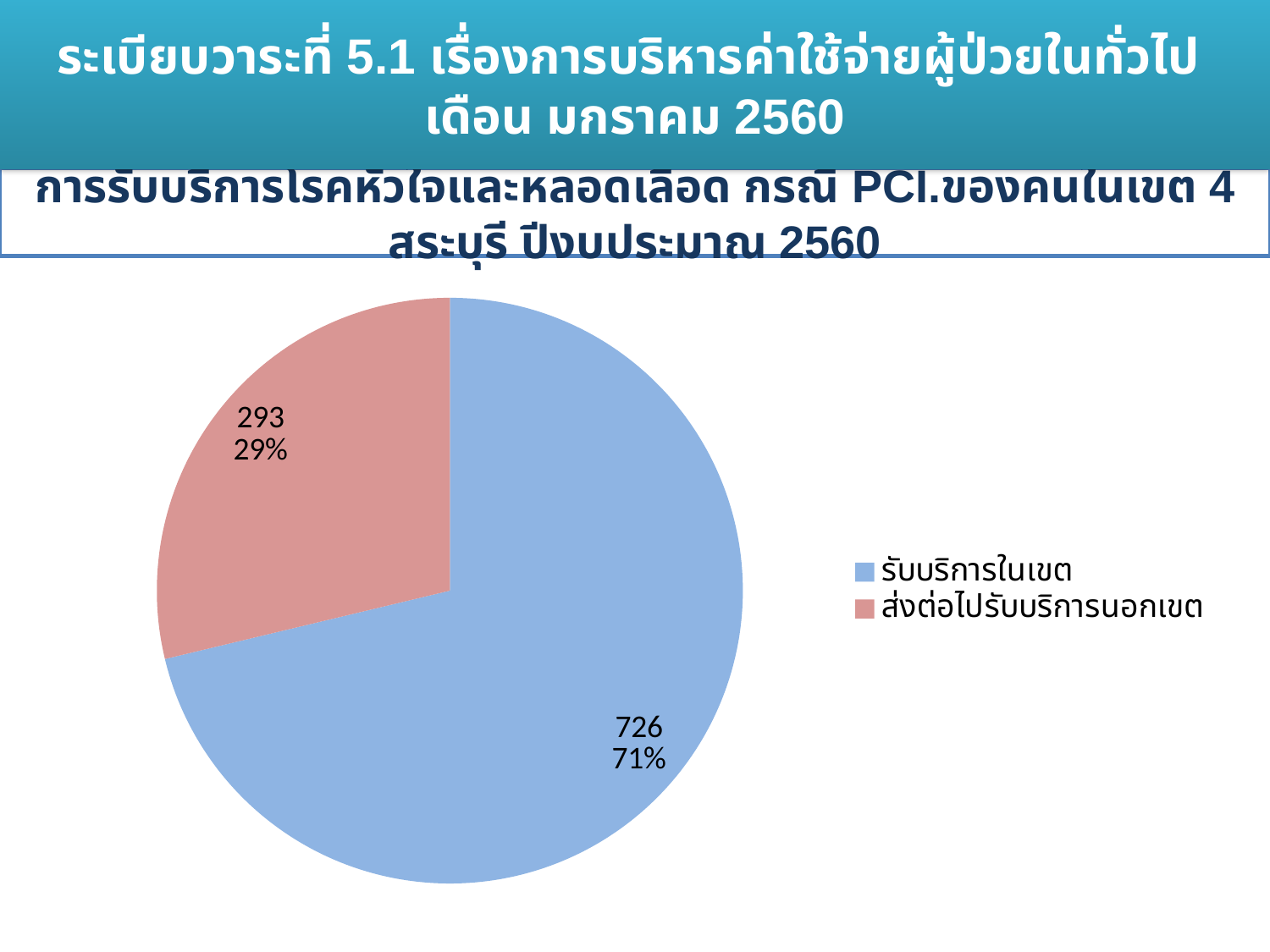

ระเบียบวาระที่ 5.1 เรื่องการบริหารค่าใช้จ่ายผู้ป่วยในทั่วไป
เดือน มกราคม 2560
# การรับบริการโรคหัวใจและหลอดเลือด กรณี PCI.ของคนในเขต 4 สระบุรี ปีงบประมาณ 2560

### Chart

| Category |  |
|---|---|
| รับบริการในเขต | 726.0 |
| ส่งต่อไปรับบริการนอกเขต | 293.0 |